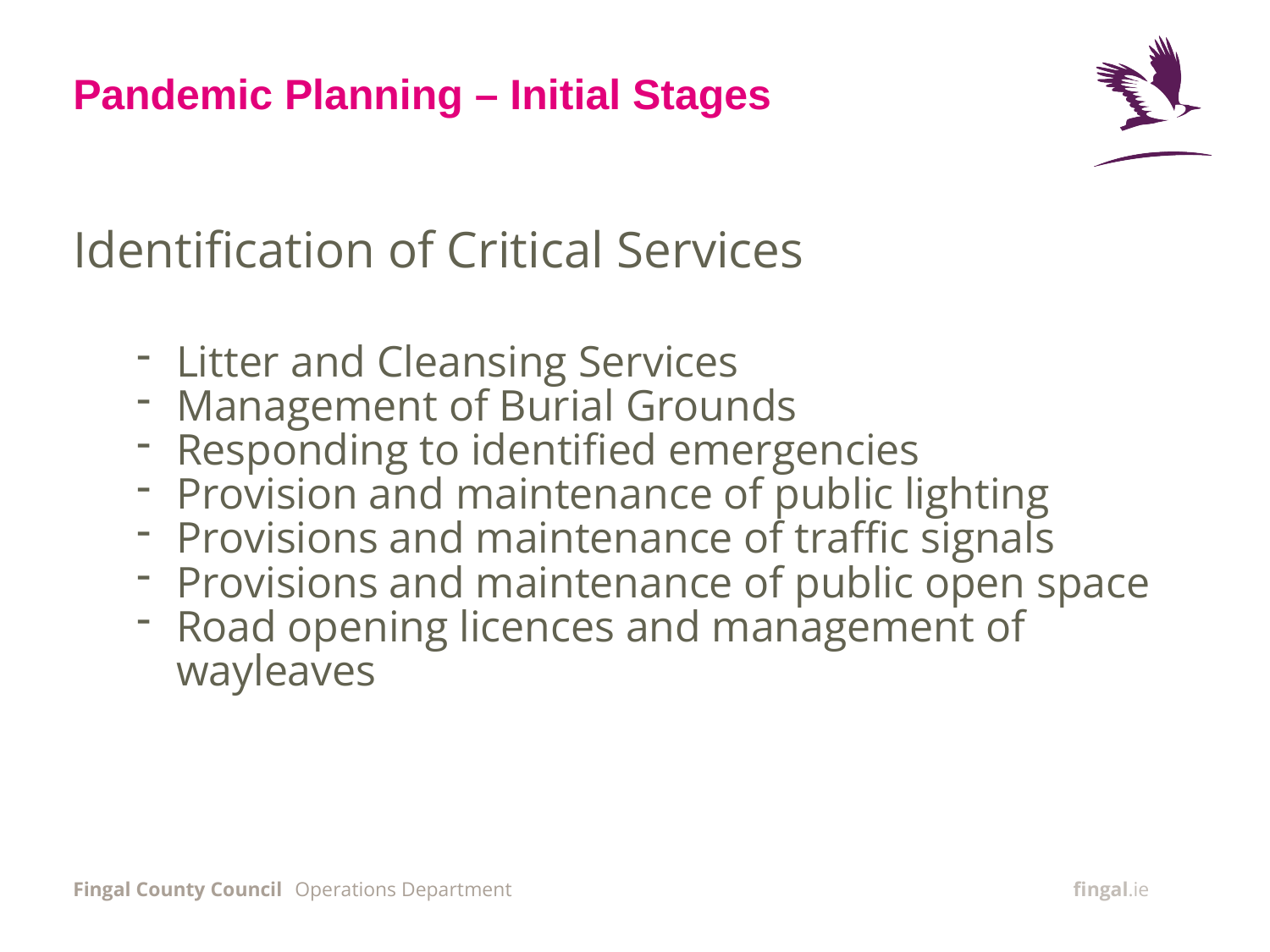

# Pandemic Planning – Initial Stages
Identification of Critical Services

Litter and Cleansing Services
Management of Burial Grounds
Responding to identified emergencies
Provision and maintenance of public lighting
Provisions and maintenance of traffic signals
Provisions and maintenance of public open space
Road opening licences and management of wayleaves
Operations Department